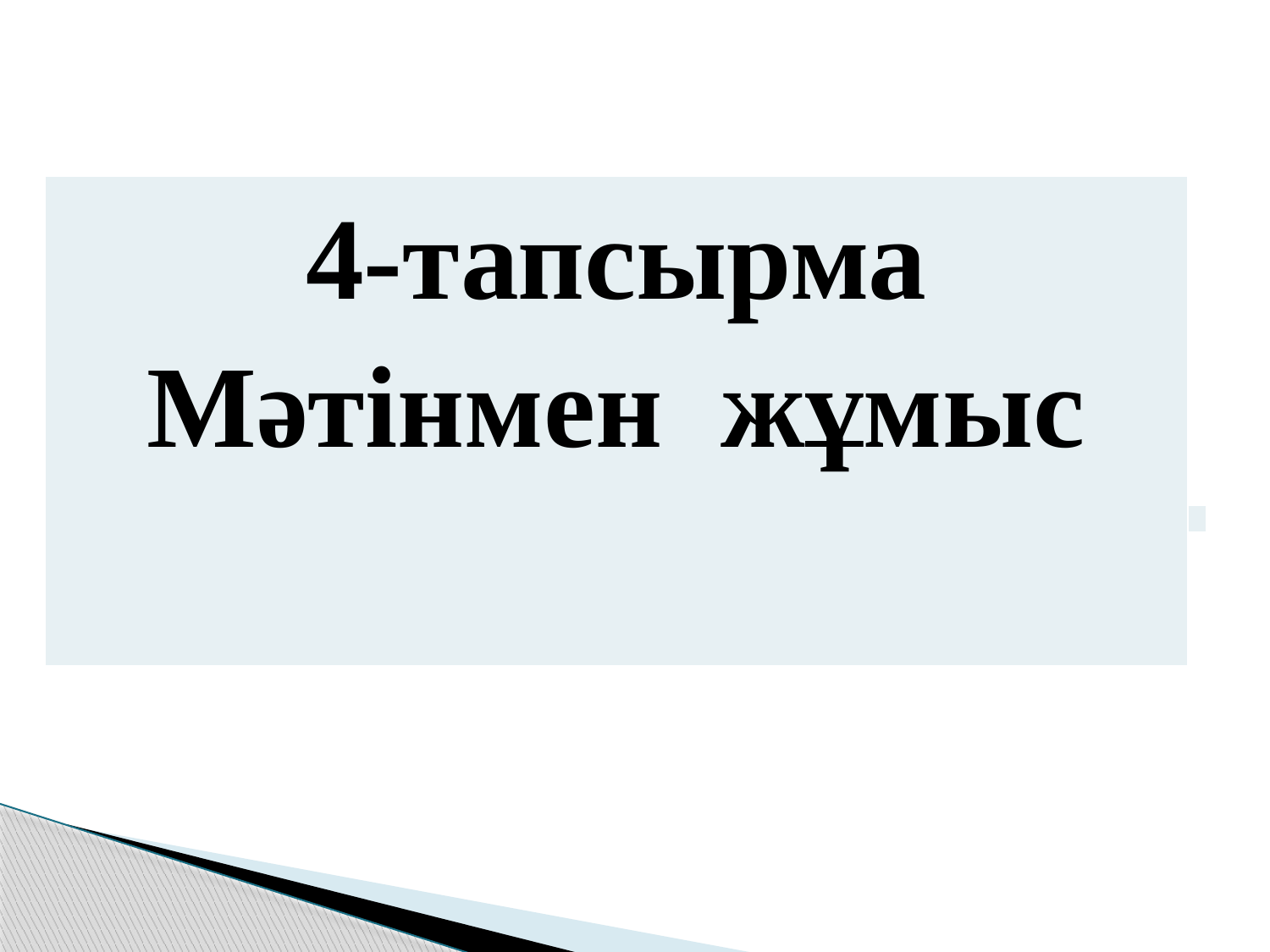

| 4-тапсырма Мәтінмен жұмыс |
| --- |
| 1-тапсырма. Оқулықпен жұмыс |
| --- |